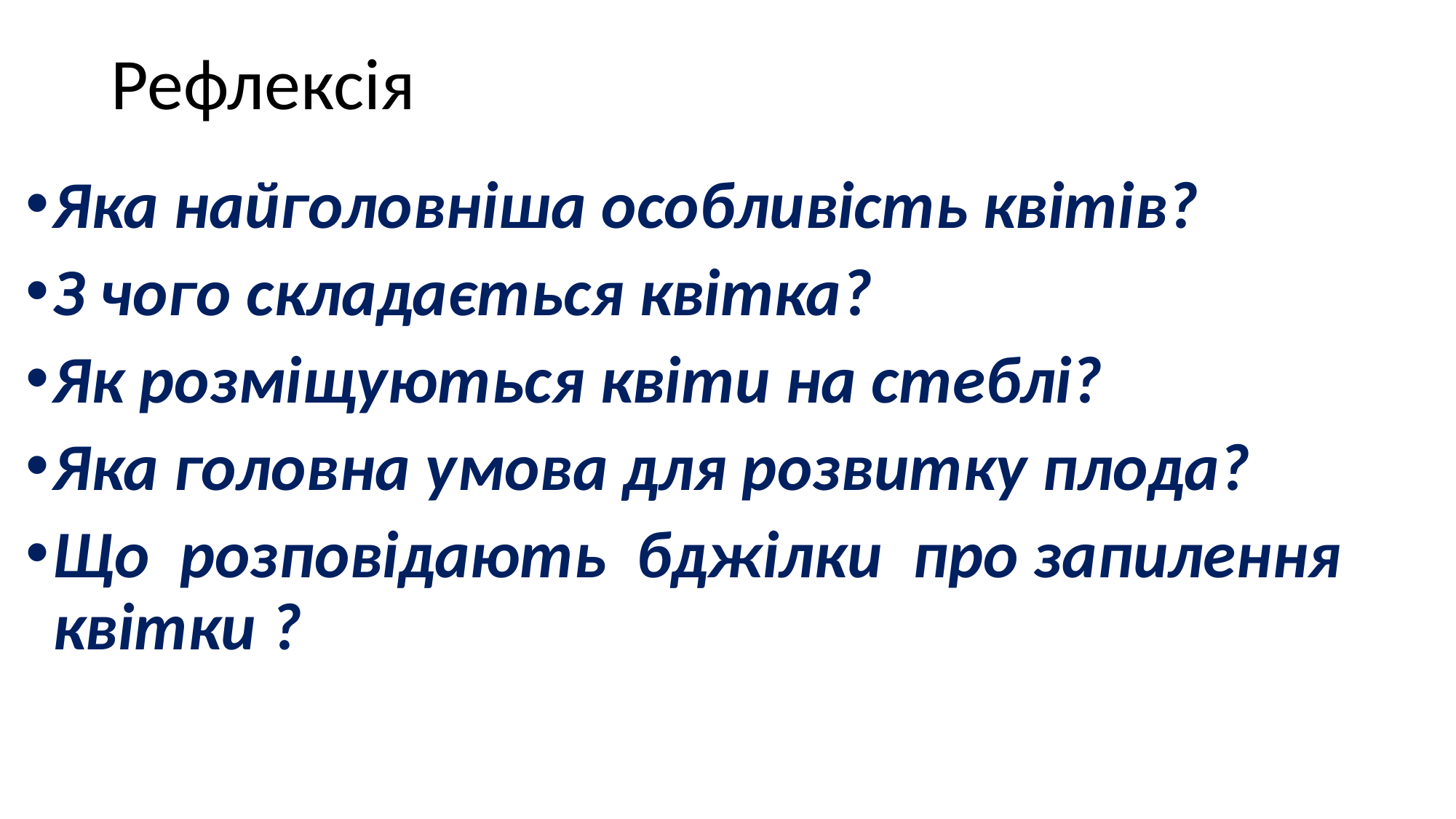

# Рефлексія
Яка найголовніша особливість квітів?
З чого складається квітка?
Як розміщуються квіти на стеблі?
Яка головна умова для розвитку плода?
Що  розповідають  бджілки  про запилення квітки ?